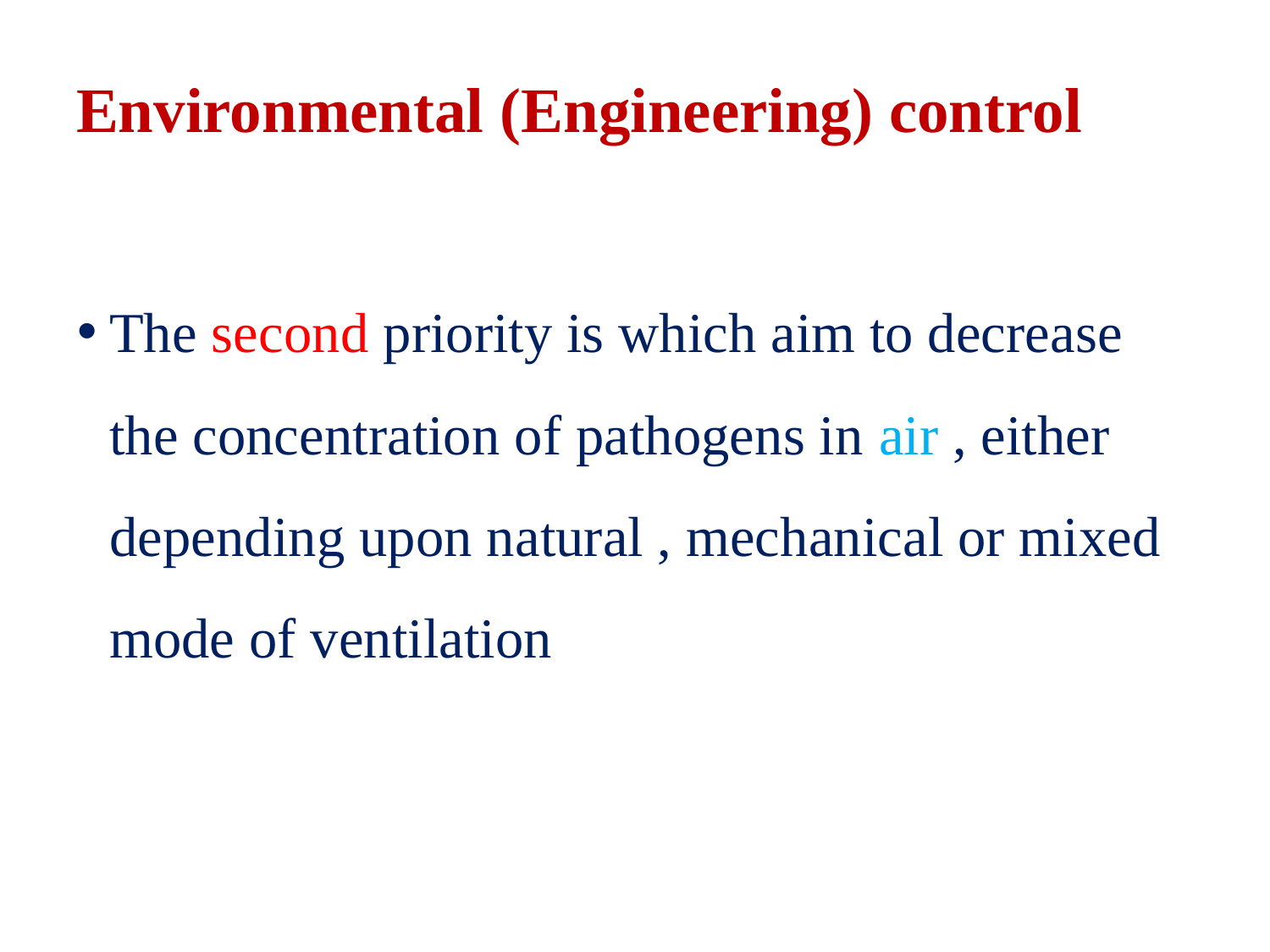

# Environmental (Engineering) control
The second priority is which aim to decrease the concentration of pathogens in air , either depending upon natural , mechanical or mixed mode of ventilation